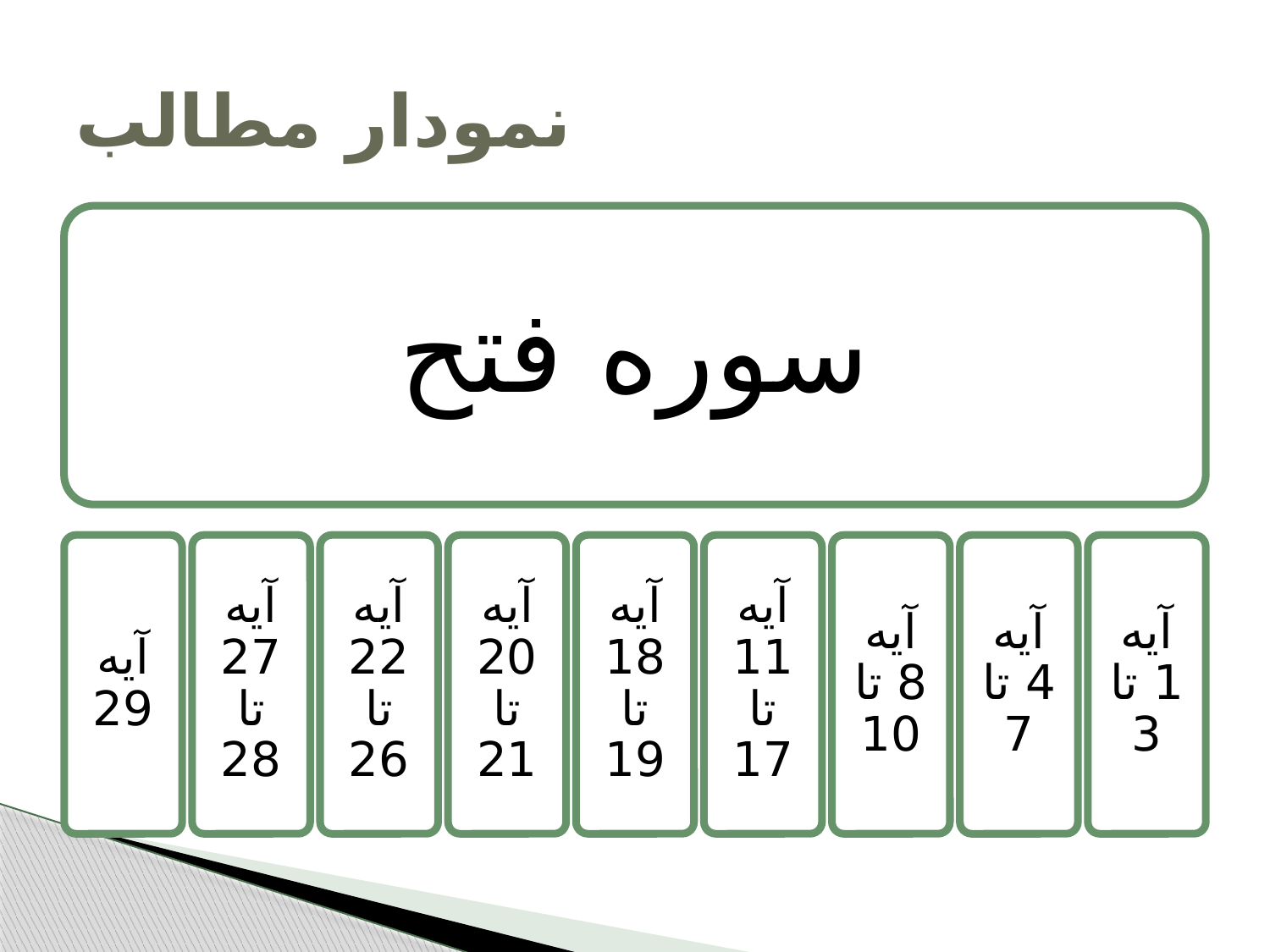

# نمودار مطالب
سوره فتح
آیه 29
آیه 27 تا 28
آیه 22 تا 26
آیه 20 تا 21
آیه 18 تا 19
آیه 11 تا 17
آیه 8 تا 10
آیه 4 تا 7
آیه 1 تا 3